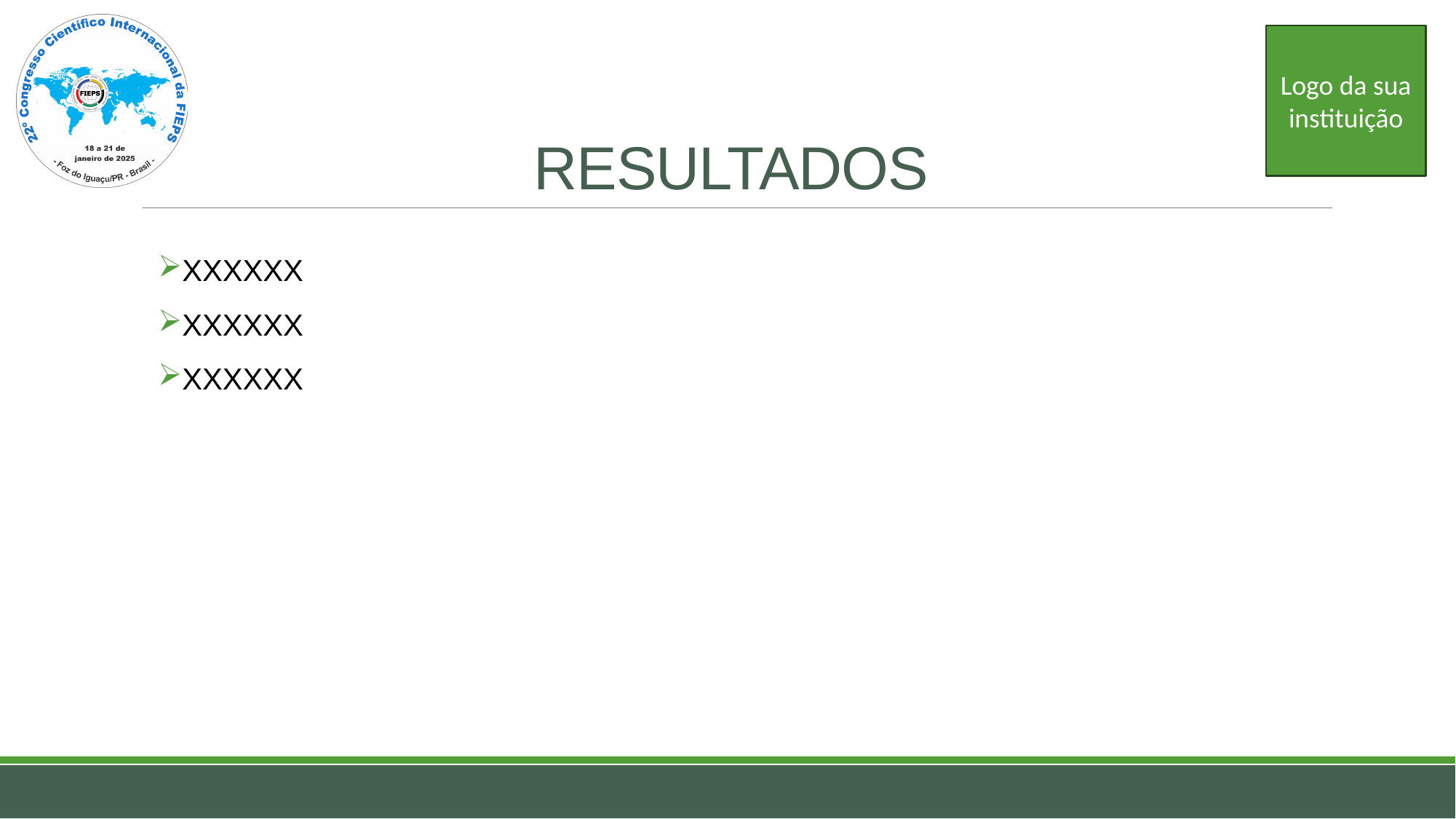

Logo da sua instituição
# RESULTADOS
XXXXXX
XXXXXX
XXXXXX